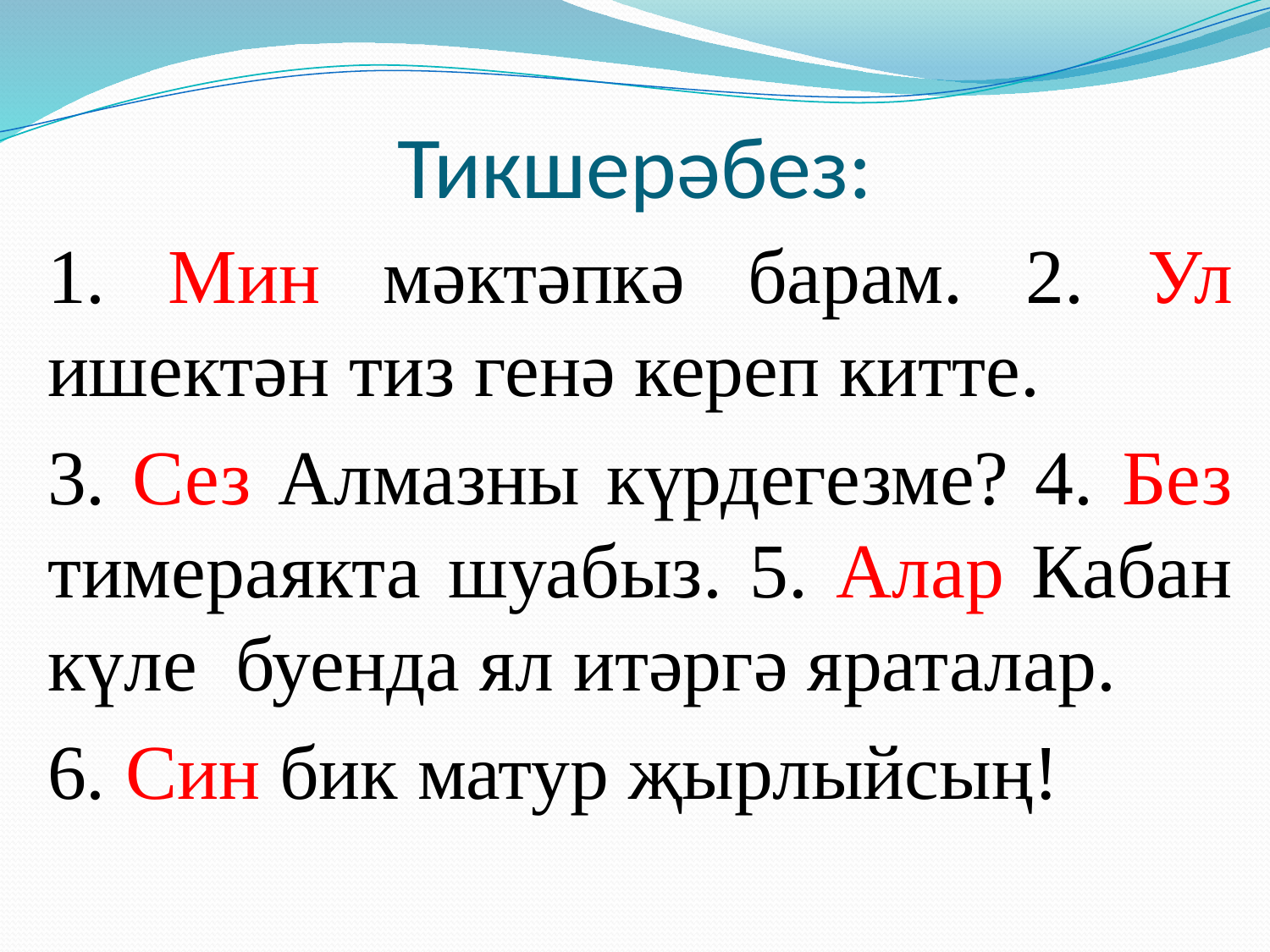

# Тикшерәбез:
1. Мин мәктәпкә барам. 2. Ул ишектән тиз генә кереп китте.
3. Сез Алмазны күрдегезме? 4. Без тимераякта шуабыз. 5. Алар Кабан күле  буенда ял итәргә яраталар.
6. Син бик матур җырлыйсың!